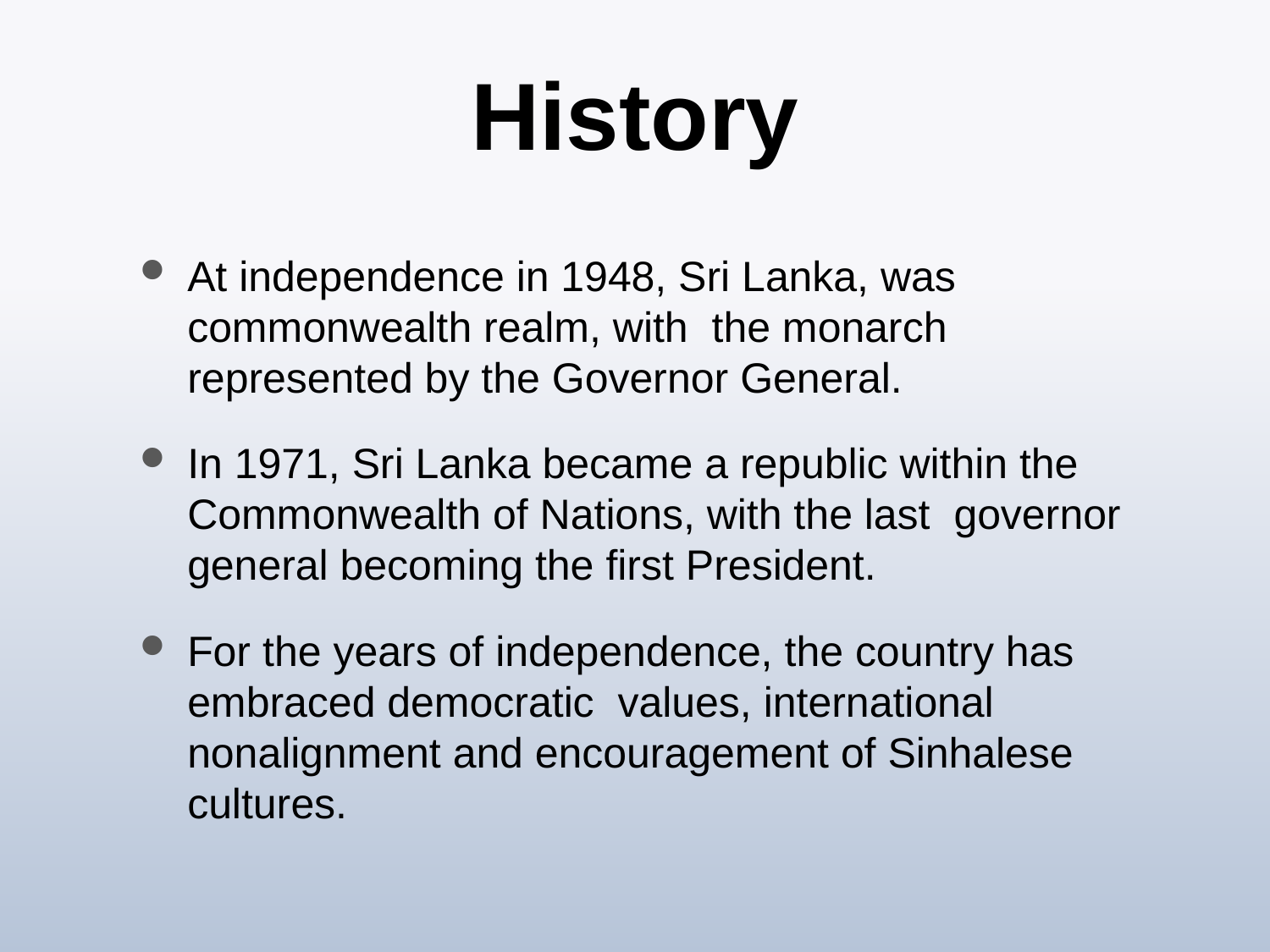

# History
At independence in 1948, Sri Lanka, was commonwealth realm, with  the monarch represented by the Governor General.
In 1971, Sri Lanka became a republic within the Commonwealth of Nations, with the last  governor general becoming the first President.
For the years of independence, the country has embraced democratic  values, international nonalignment and encouragement of Sinhalese cultures.